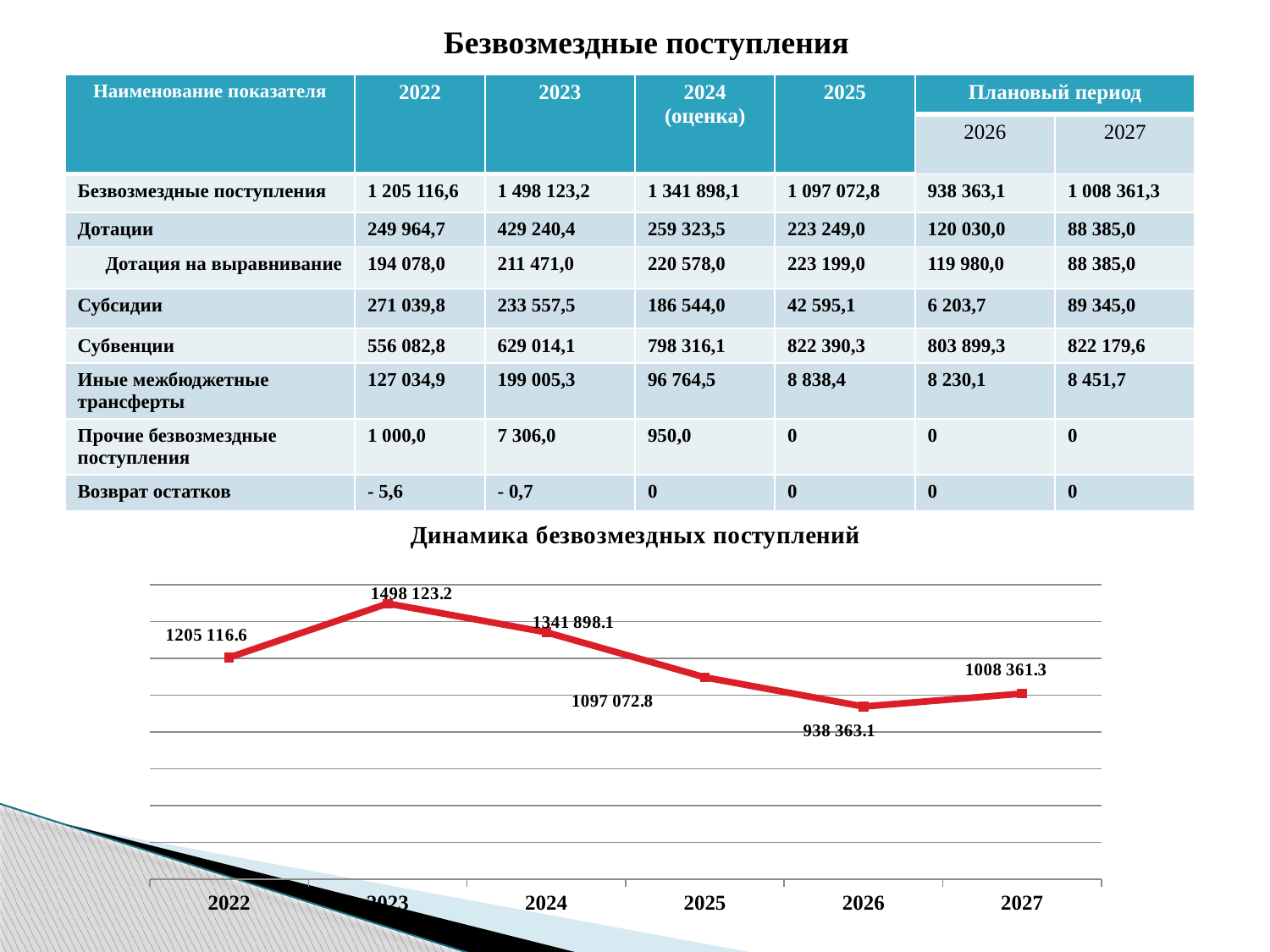

# Безвозмездные поступления
| Наименование показателя | 2022 | 2023 | 2024 (оценка) | 2025 | Плановый период |  |
| --- | --- | --- | --- | --- | --- | --- |
|  |  |  |  |  | 2026 | 2027 |
| Безвозмездные поступления | 1 205 116,6 | 1 498 123,2 | 1 341 898,1 | 1 097 072,8 | 938 363,1 | 1 008 361,3 |
| Дотации | 249 964,7 | 429 240,4 | 259 323,5 | 223 249,0 | 120 030,0 | 88 385,0 |
| Дотация на выравнивание | 194 078,0 | 211 471,0 | 220 578,0 | 223 199,0 | 119 980,0 | 88 385,0 |
| Субсидии | 271 039,8 | 233 557,5 | 186 544,0 | 42 595,1 | 6 203,7 | 89 345,0 |
| Субвенции | 556 082,8 | 629 014,1 | 798 316,1 | 822 390,3 | 803 899,3 | 822 179,6 |
| Иные межбюджетные трансферты | 127 034,9 | 199 005,3 | 96 764,5 | 8 838,4 | 8 230,1 | 8 451,7 |
| Прочие безвозмездные поступления | 1 000,0 | 7 306,0 | 950,0 | 0 | 0 | 0 |
| Возврат остатков | - 5,6 | - 0,7 | 0 | 0 | 0 | 0 |

### Chart: Динамика безвозмездных поступлений

| Category | Ряд 1 |
|---|---|
| 2022 | 1205116.6 |
| 2023 | 1498123.2 |
| 2024 | 1341898.1 |
| 2025 | 1097072.8 |
| 2026 | 938363.1 |
| 2027 | 1008361.3 |